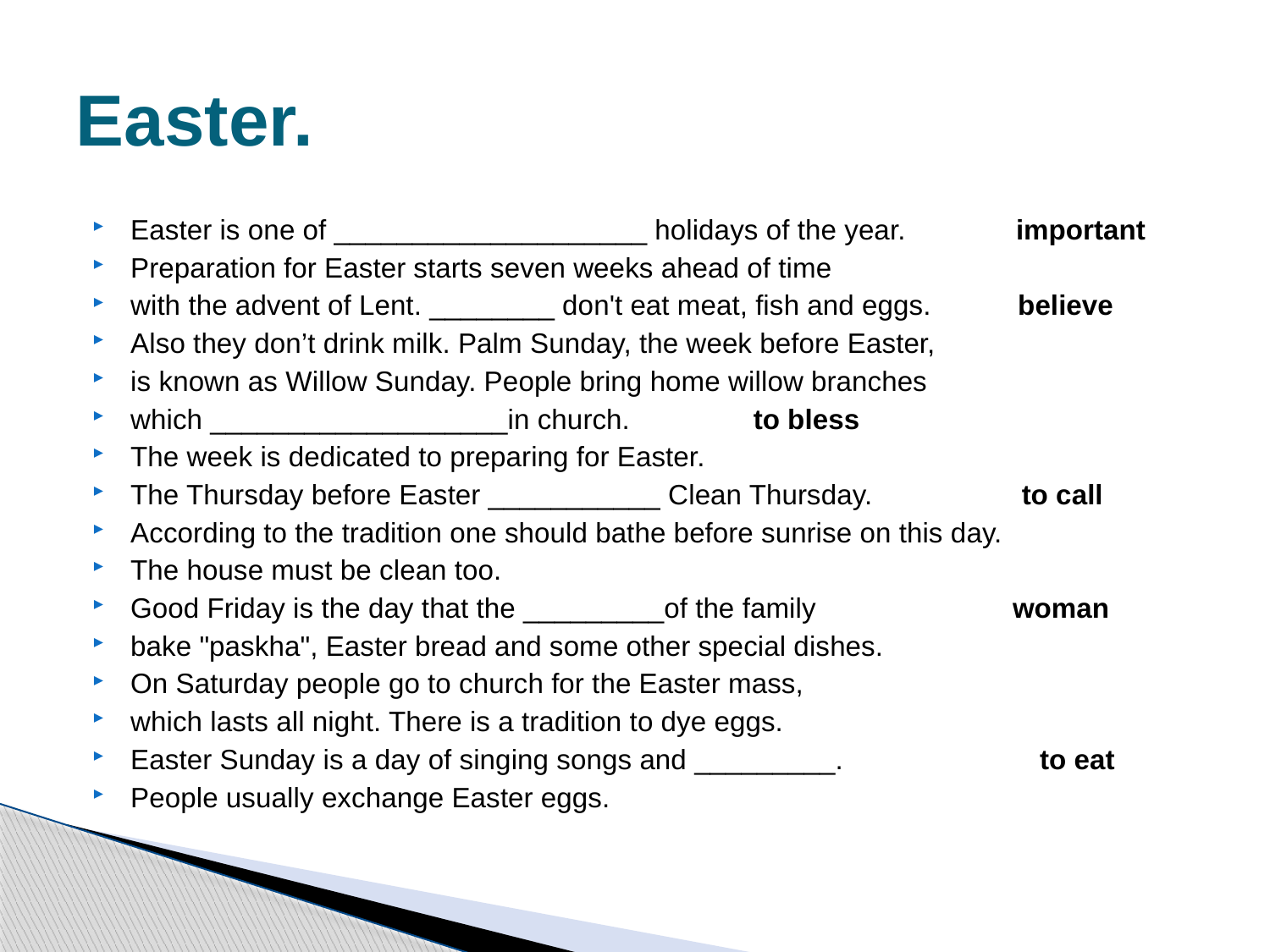

# Easter.
Easter is one of ____________________ holidays of the year.              important
Preparation for Easter starts seven weeks ahead of time
with the advent of Lent. ________ don't eat meat, fish and eggs.           believe
Also they don’t drink milk. Palm Sunday, the week before Easter,
is known as Willow Sunday. People bring home willow branches
which ___________________in church.           			   to bless
The week is dedicated to preparing for Easter.
The Thursday before Easter ___________ Clean Thursday.                   to call
According to the tradition one should bathe before sunrise on this day.
The house must be clean too.
Good Friday is the day that the _________of the family                         woman
bake "paskha", Easter bread and some other special dishes.
On Saturday people go to church for the Easter mass,
which lasts all night. There is a tradition to dye eggs.
Easter Sunday is a day of singing songs and _________.                         to eat
People usually exchange Easter eggs.